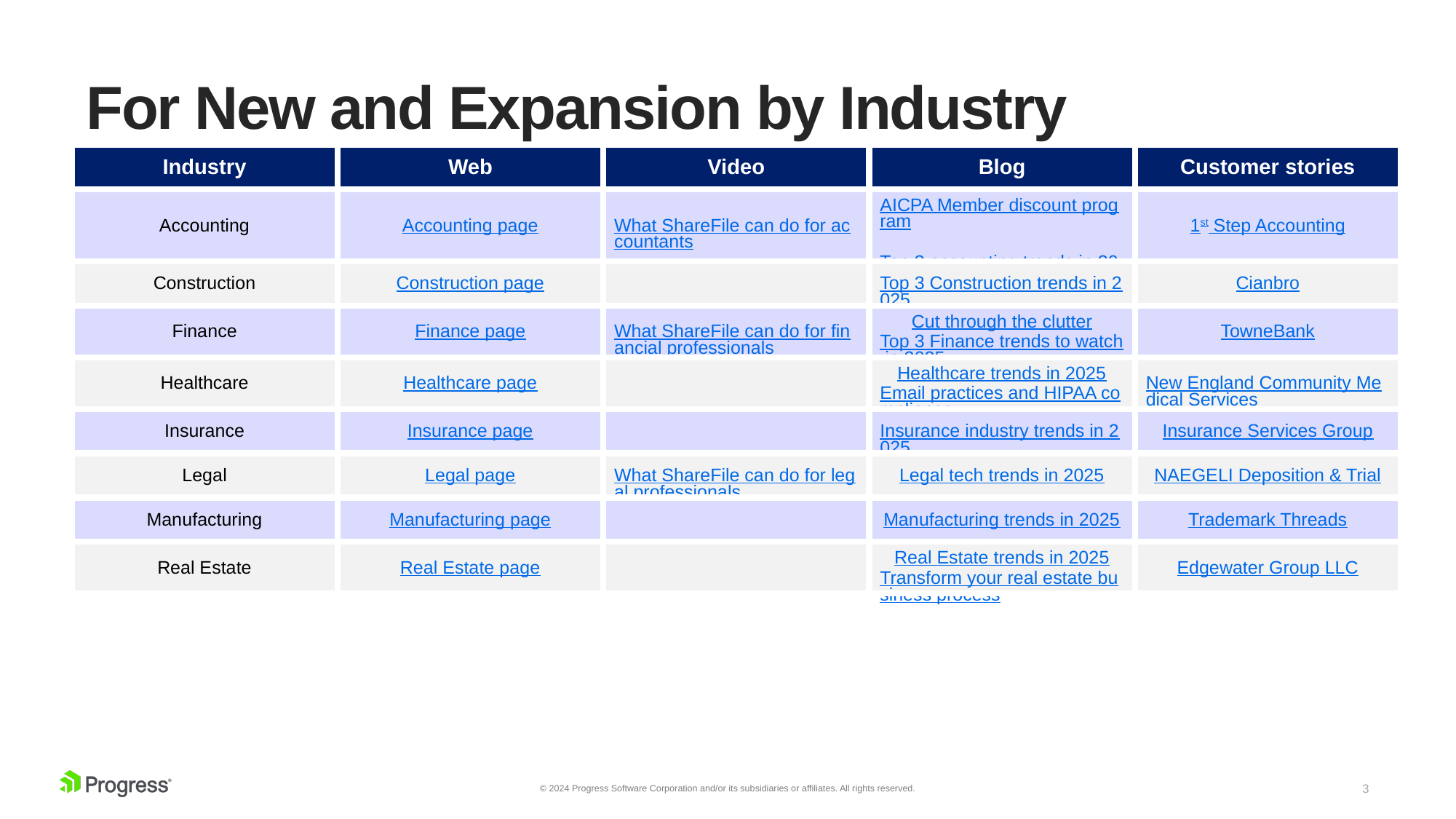

# For New and Expansion by Industry
| Industry | Web | Video | Blog | Customer stories |
| --- | --- | --- | --- | --- |
| Accounting | Accounting page | What ShareFile can do for accountants | AICPA Member discount program Top 3 accounting trends in 2025 | 1st Step Accounting |
| Construction | Construction page |  | Top 3 Construction trends in 2025 | Cianbro |
| Finance | Finance page | What ShareFile can do for financial professionals | Cut through the clutter Top 3 Finance trends to watch in 2025 | TowneBank |
| Healthcare | Healthcare page |  | Healthcare trends in 2025 Email practices and HIPAA compliance | New England Community Medical Services |
| Insurance | Insurance page |  | Insurance industry trends in 2025 | Insurance Services Group |
| Legal | Legal page | What ShareFile can do for legal professionals | Legal tech trends in 2025 | NAEGELI Deposition & Trial |
| Manufacturing | Manufacturing page |  | Manufacturing trends in 2025 | Trademark Threads |
| Real Estate | Real Estate page |  | Real Estate trends in 2025 Transform your real estate business process | Edgewater Group LLC |